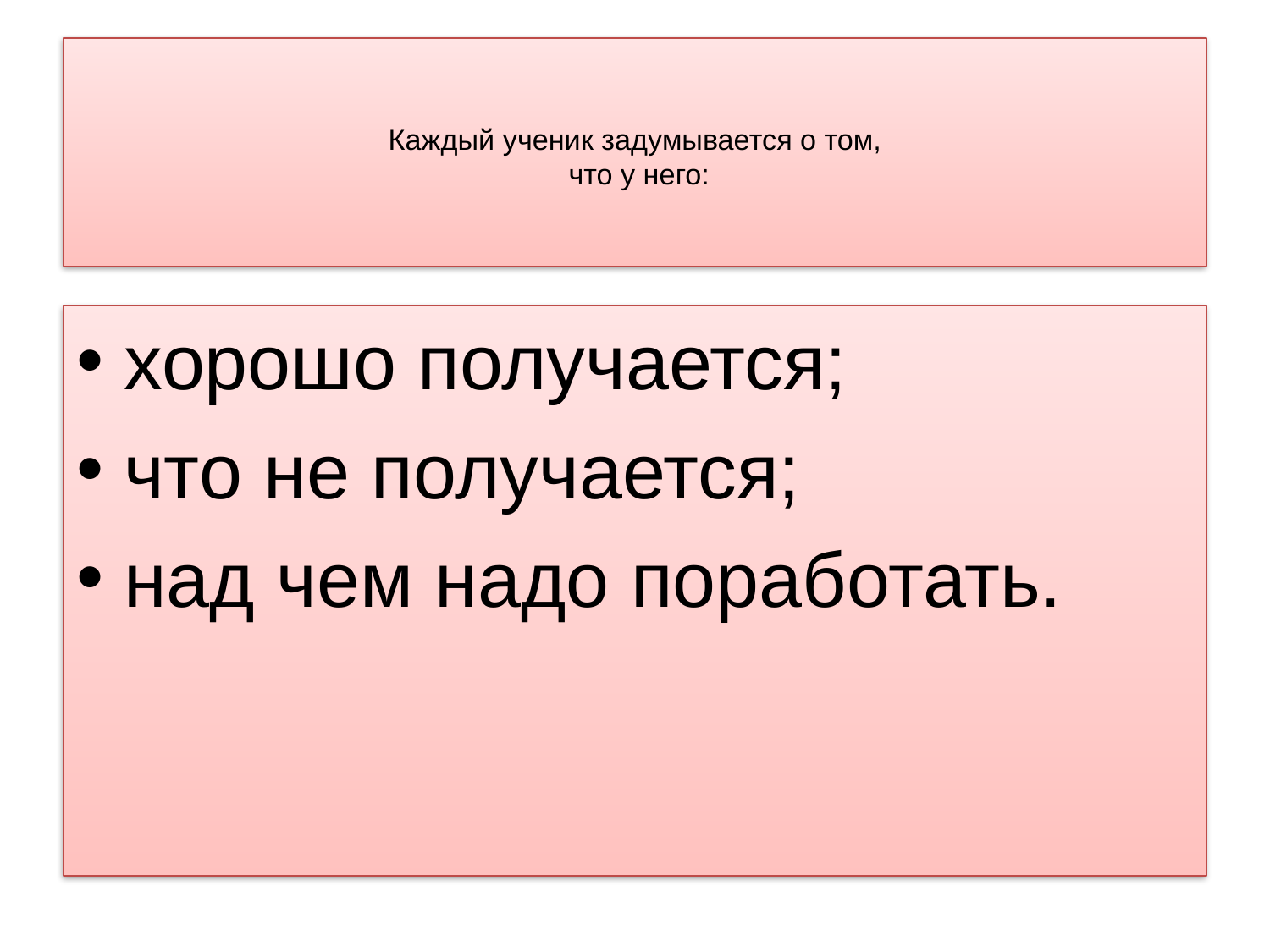

# Каждый ученик задумывается о том, что у него:
хорошо получается;
что не получается;
над чем надо поработать.